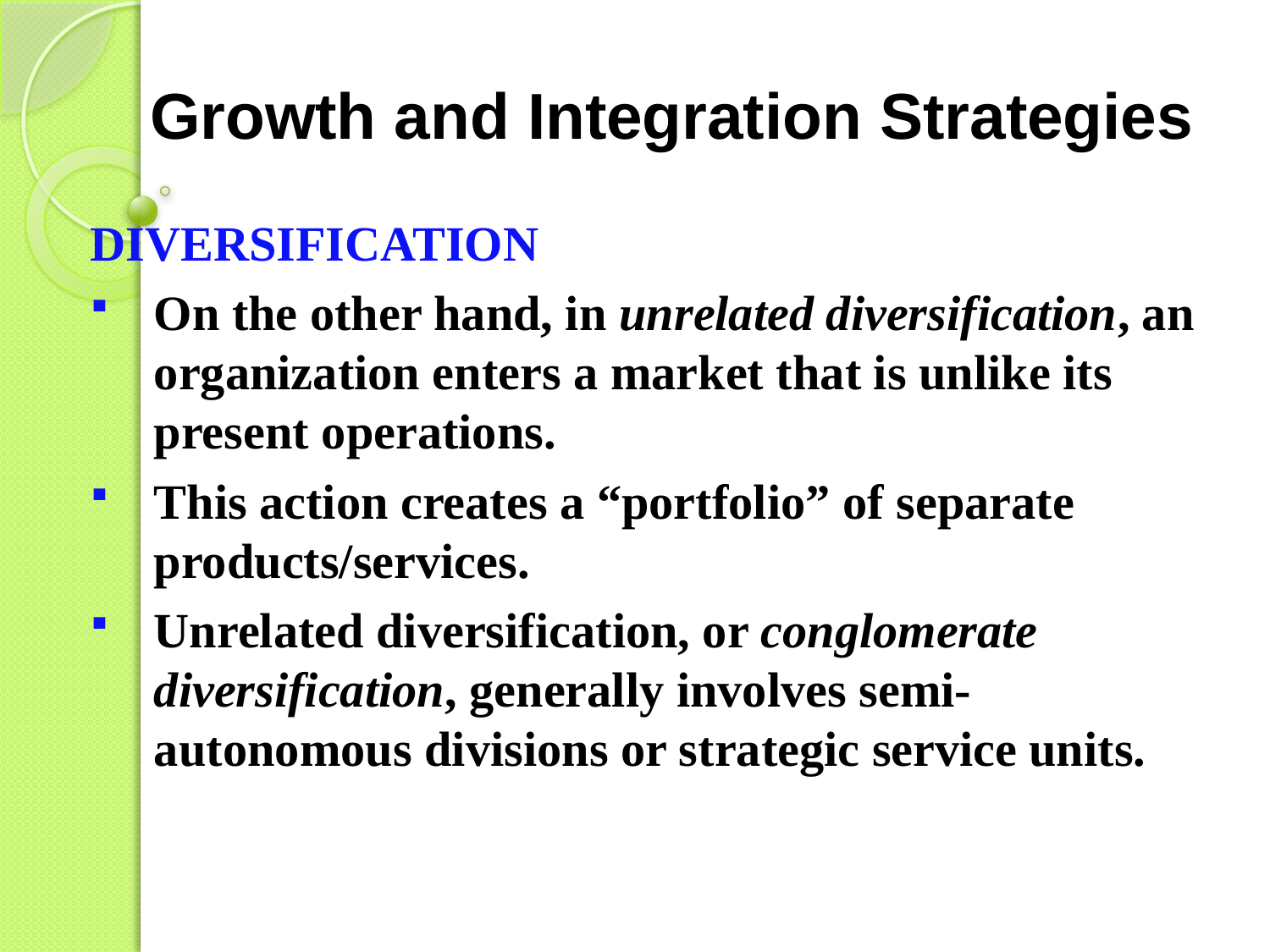

# Growth and Integration Strategies
DIVERSIFICATION
On the other hand, in unrelated diversification, an organization enters a market that is unlike its present operations.
This action creates a “portfolio” of separate products/services.
Unrelated diversification, or conglomerate diversification, generally involves semi-autonomous divisions or strategic service units.